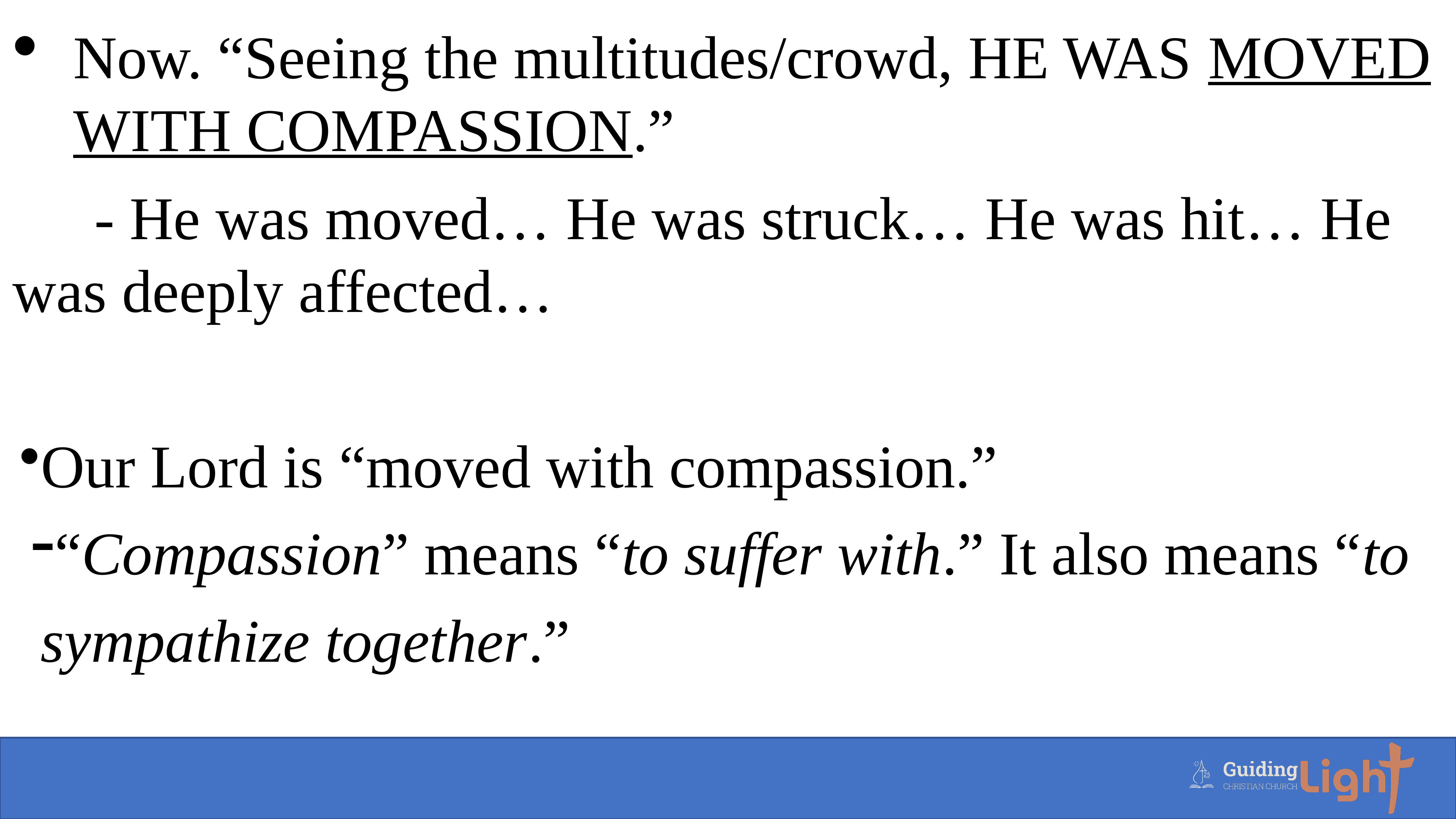

Now. “Seeing the multitudes/crowd, HE WAS MOVED WITH COMPASSION.”
- He was moved… He was struck… He was hit… He was deeply affected…

Our Lord is “moved with compassion.”
“Compassion” means “to suffer with.” It also means “to sympathize together.”